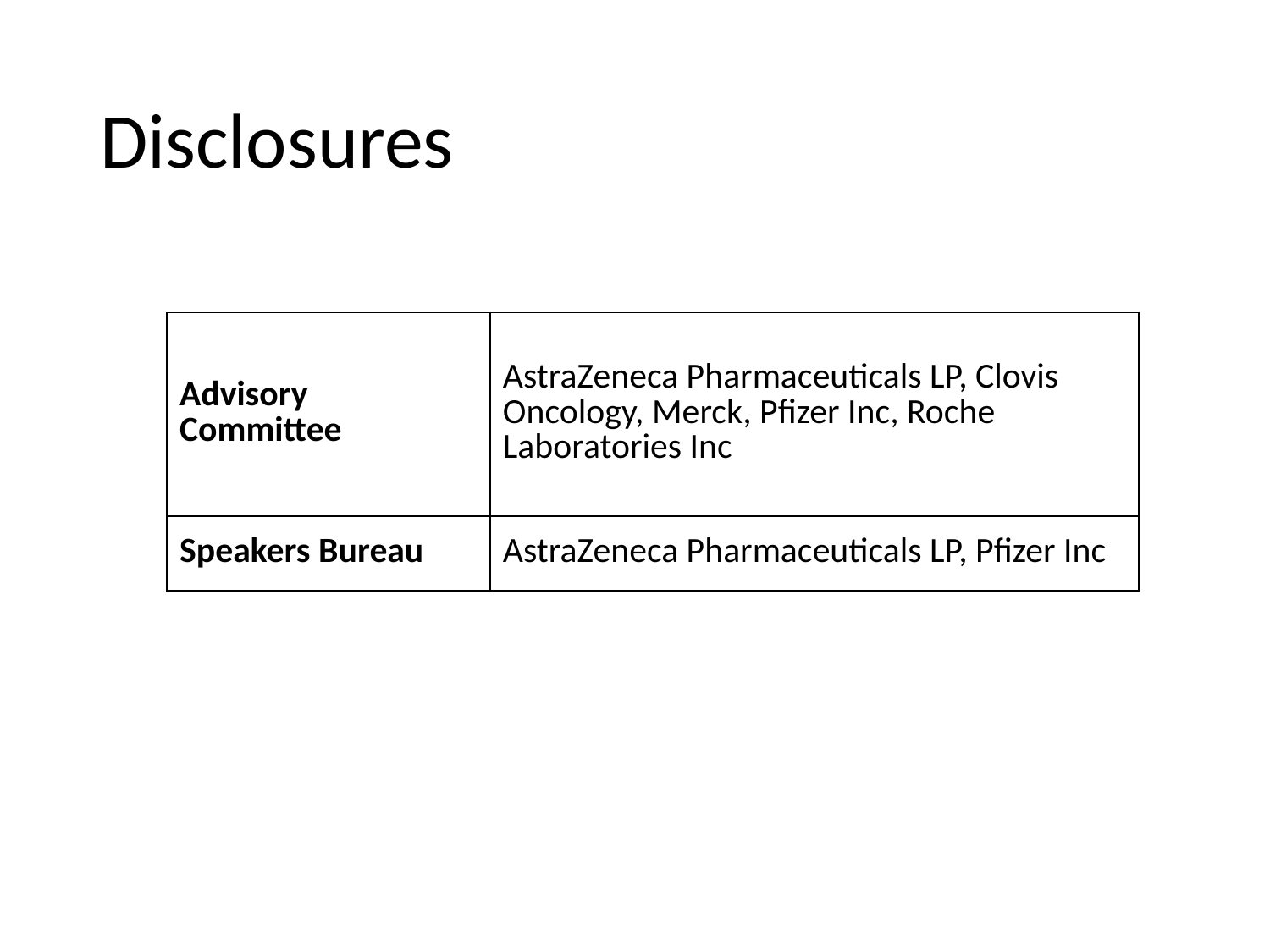

# Disclosures
| Advisory Committee | AstraZeneca Pharmaceuticals LP, Clovis Oncology, Merck, Pfizer Inc, Roche Laboratories Inc |
| --- | --- |
| Speakers Bureau | AstraZeneca Pharmaceuticals LP, Pfizer Inc |